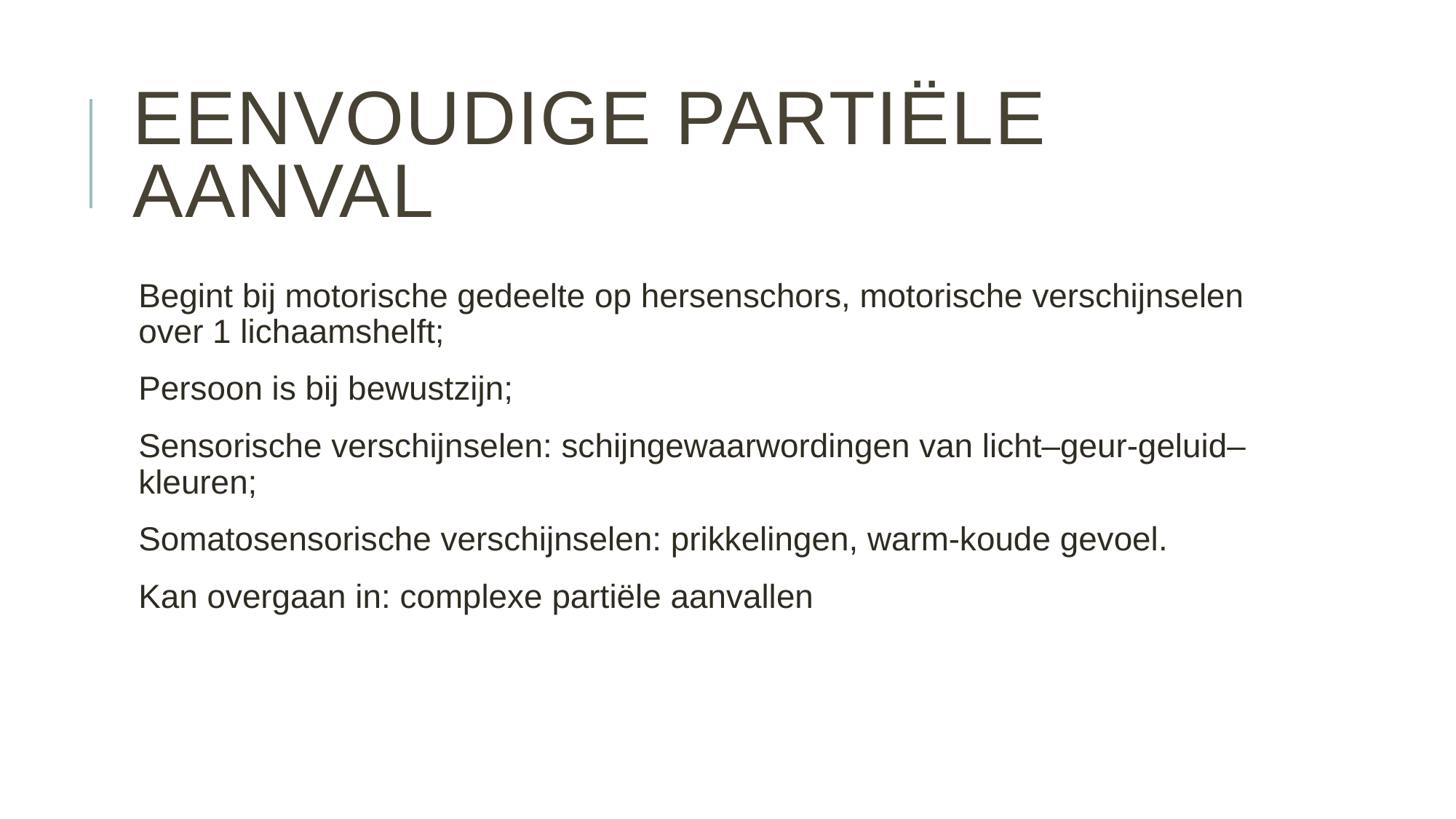

# Eenvoudige partiële aanval
Begint bij motorische gedeelte op hersenschors, motorische verschijnselen over 1 lichaamshelft;
Persoon is bij bewustzijn;
Sensorische verschijnselen: schijngewaarwordingen van licht–geur-geluid– kleuren;
Somatosensorische verschijnselen: prikkelingen, warm-koude gevoel.
Kan overgaan in: complexe partiële aanvallen